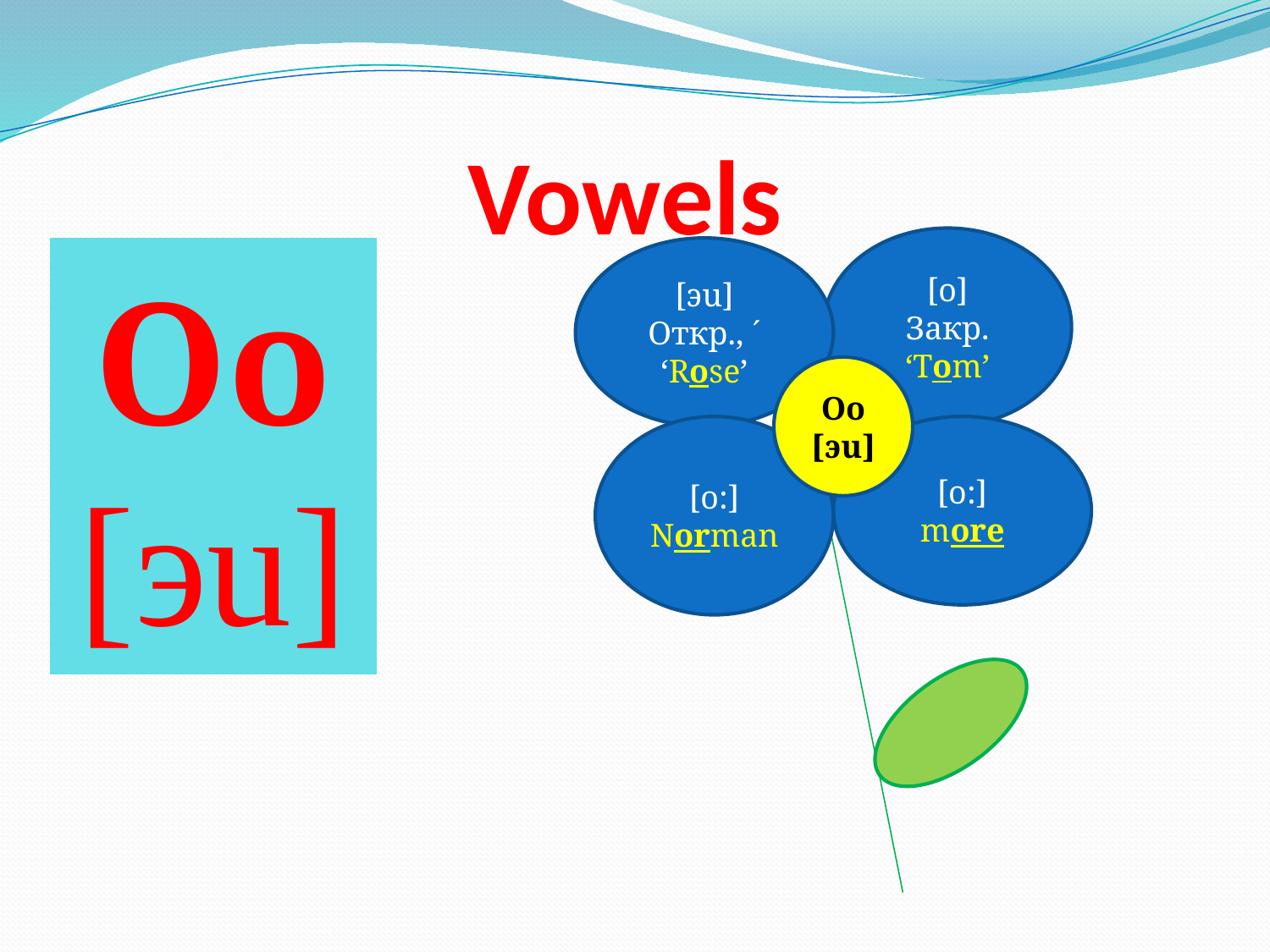

# Vowels
[o]
Закр.
‘Tom’
| Oo [эu] |
| --- |
[эu]
Откр., ´
‘Rose’
Oo
[эu]
[o:]
Norman
[o:]
more